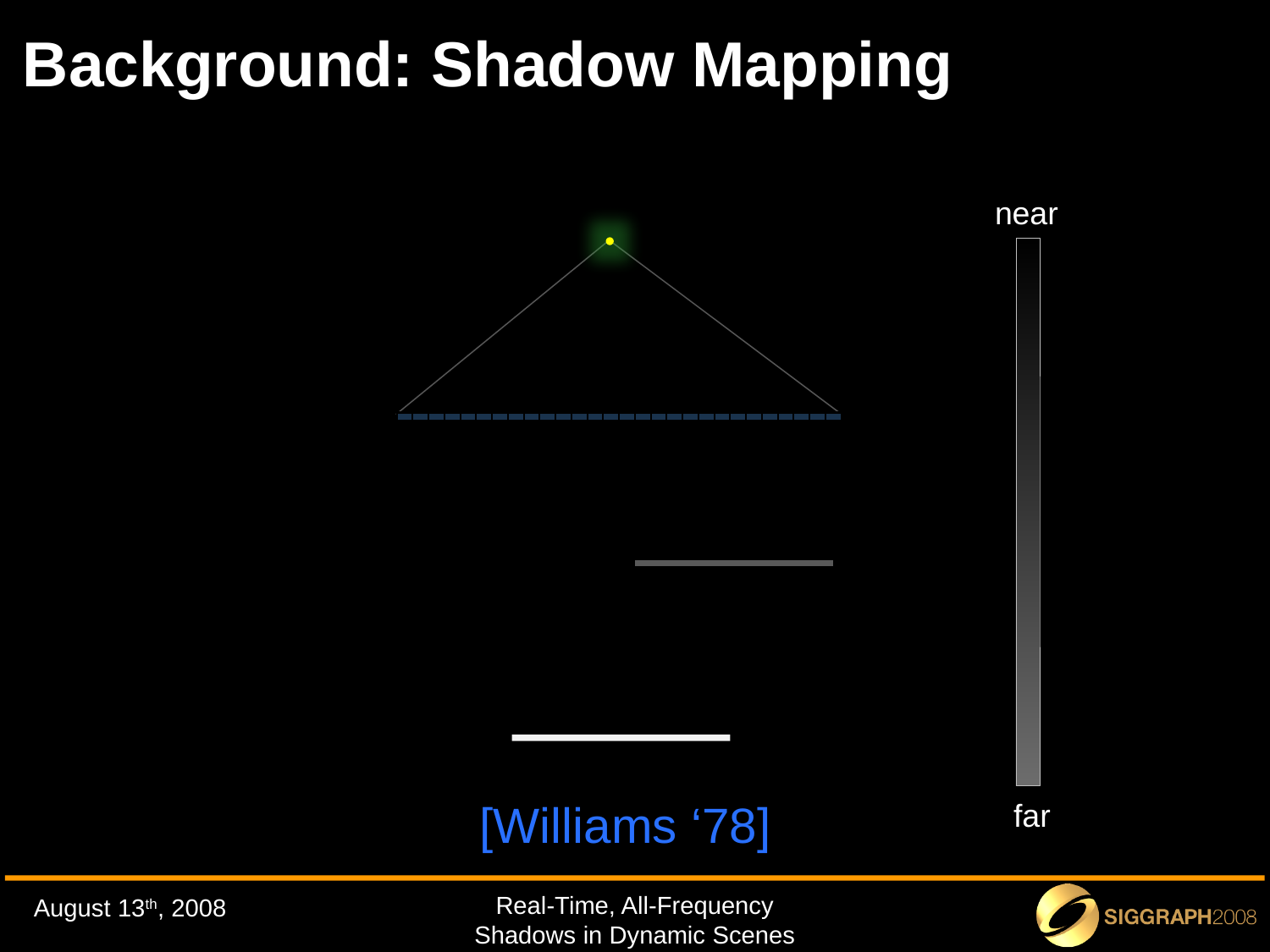

# Background: Shadow Mapping
near

[Williams ‘78]
far